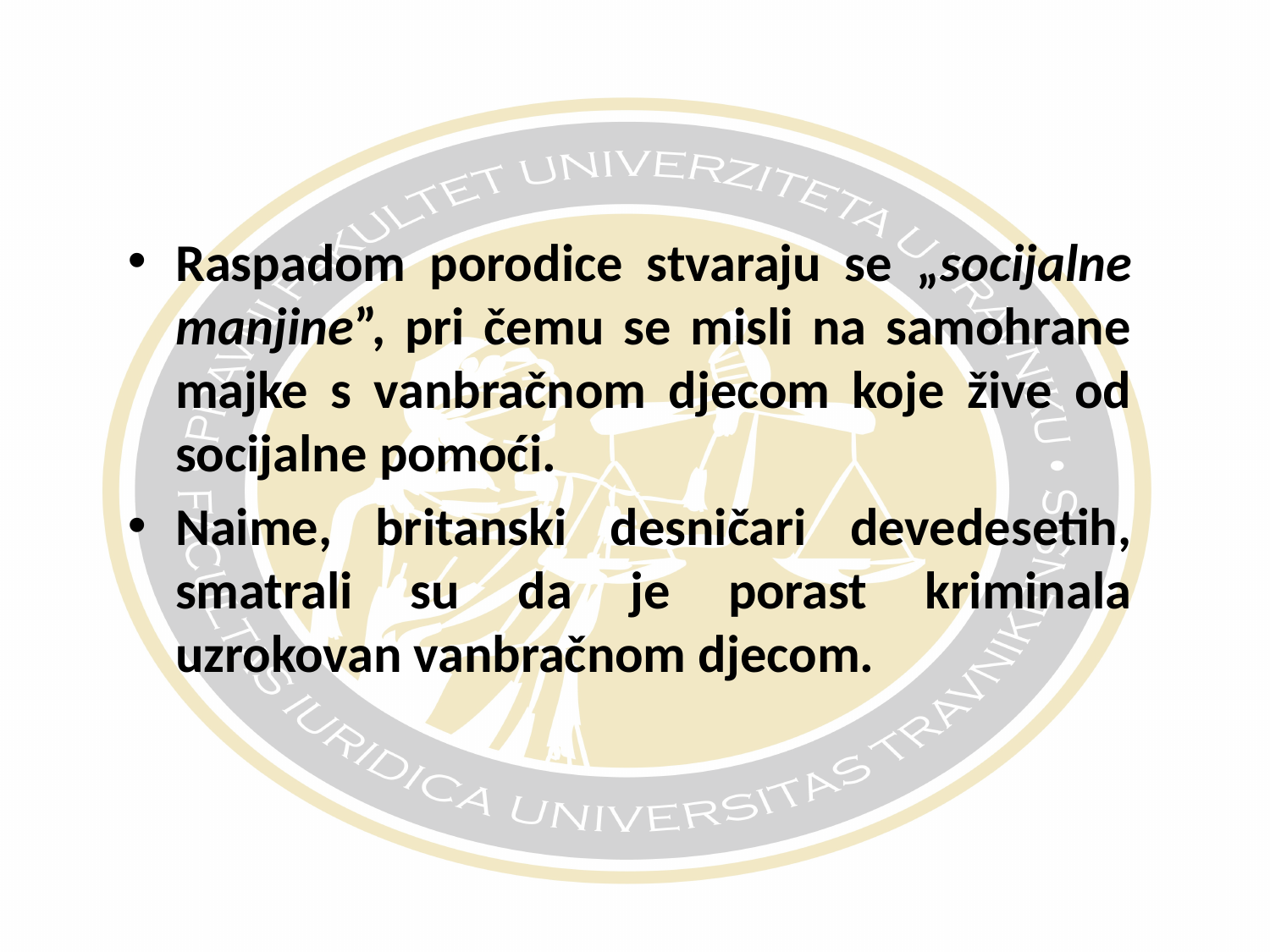

#
Raspadom porodice stvaraju se „socijalne manjine”, pri čemu se misli na samohrane majke s vanbračnom djecom koje žive od socijalne pomoći.
Naime, britanski desničari devedesetih, smatrali su da je porast kriminala uzrokovan vanbračnom djecom.